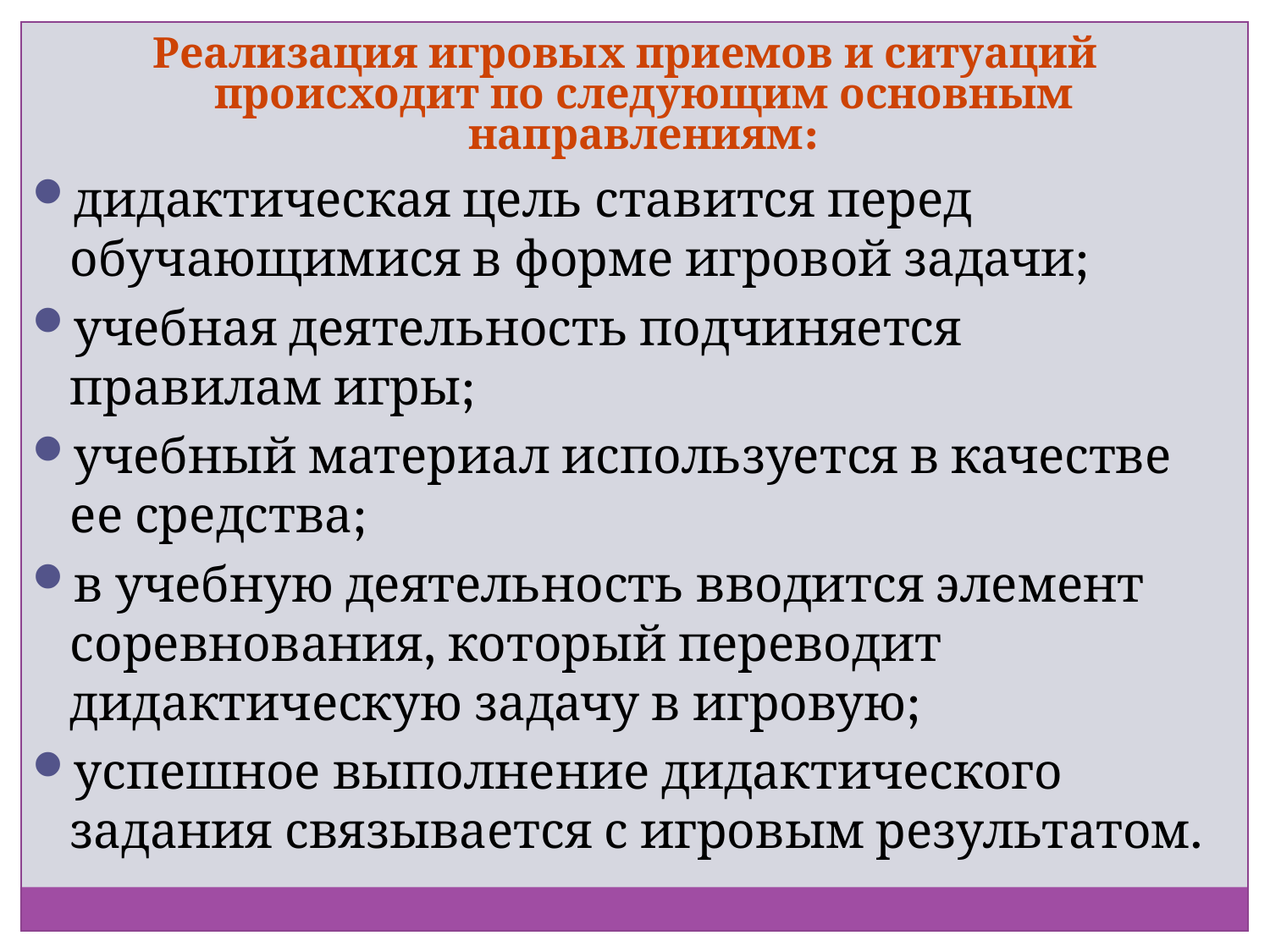

Реализация игровых приемов и ситуаций происходит по следующим основным направлениям:
дидактическая цель ставится перед обучающимися в форме игровой задачи;
учебная деятельность подчиняется правилам игры;
учебный материал используется в качестве ее средства;
в учебную деятельность вводится элемент соревнования, который переводит дидактическую задачу в игровую;
успешное выполнение дидактического задания связывается с игровым результатом.